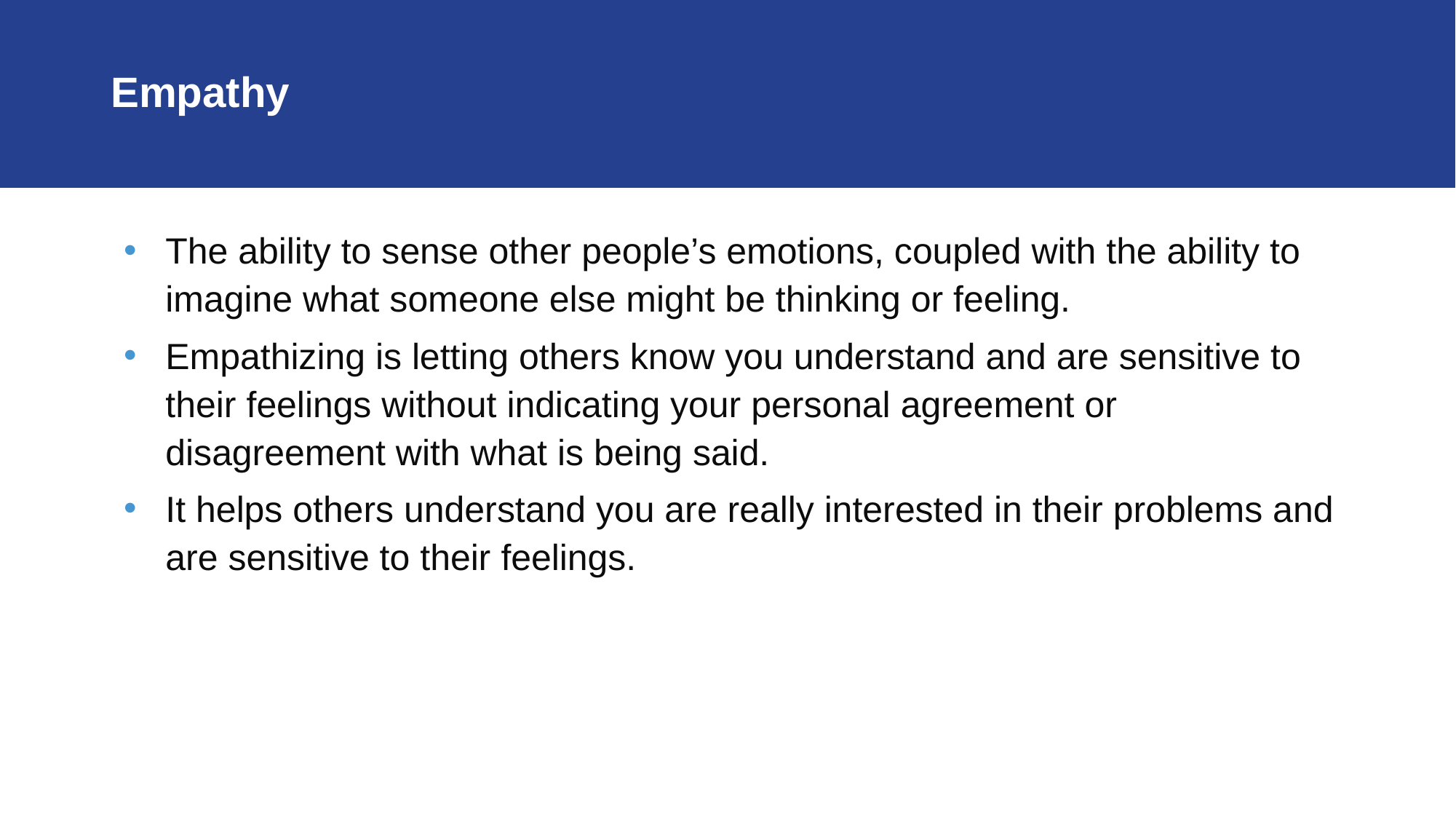

# Empathy
The ability to sense other people’s emotions, coupled with the ability to imagine what someone else might be thinking or feeling.
Empathizing is letting others know you understand and are sensitive to their feelings without indicating your personal agreement or disagreement with what is being said.
It helps others understand you are really interested in their problems and are sensitive to their feelings.